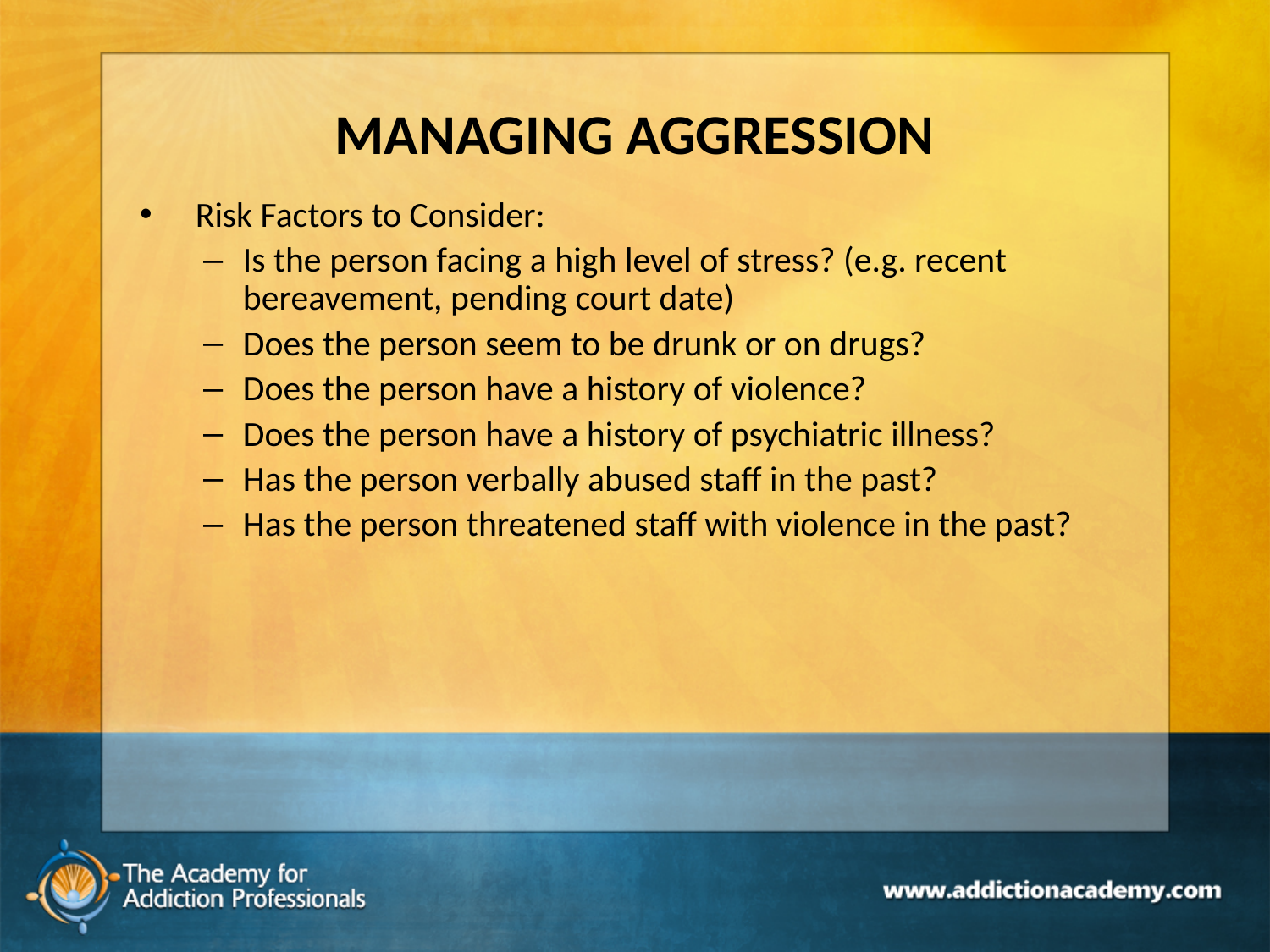

# MANAGING AGGRESSION
 Risk Factors to Consider:
Is the person facing a high level of stress? (e.g. recent bereavement, pending court date)
Does the person seem to be drunk or on drugs?
Does the person have a history of violence?
Does the person have a history of psychiatric illness?
Has the person verbally abused staff in the past?
Has the person threatened staff with violence in the past?